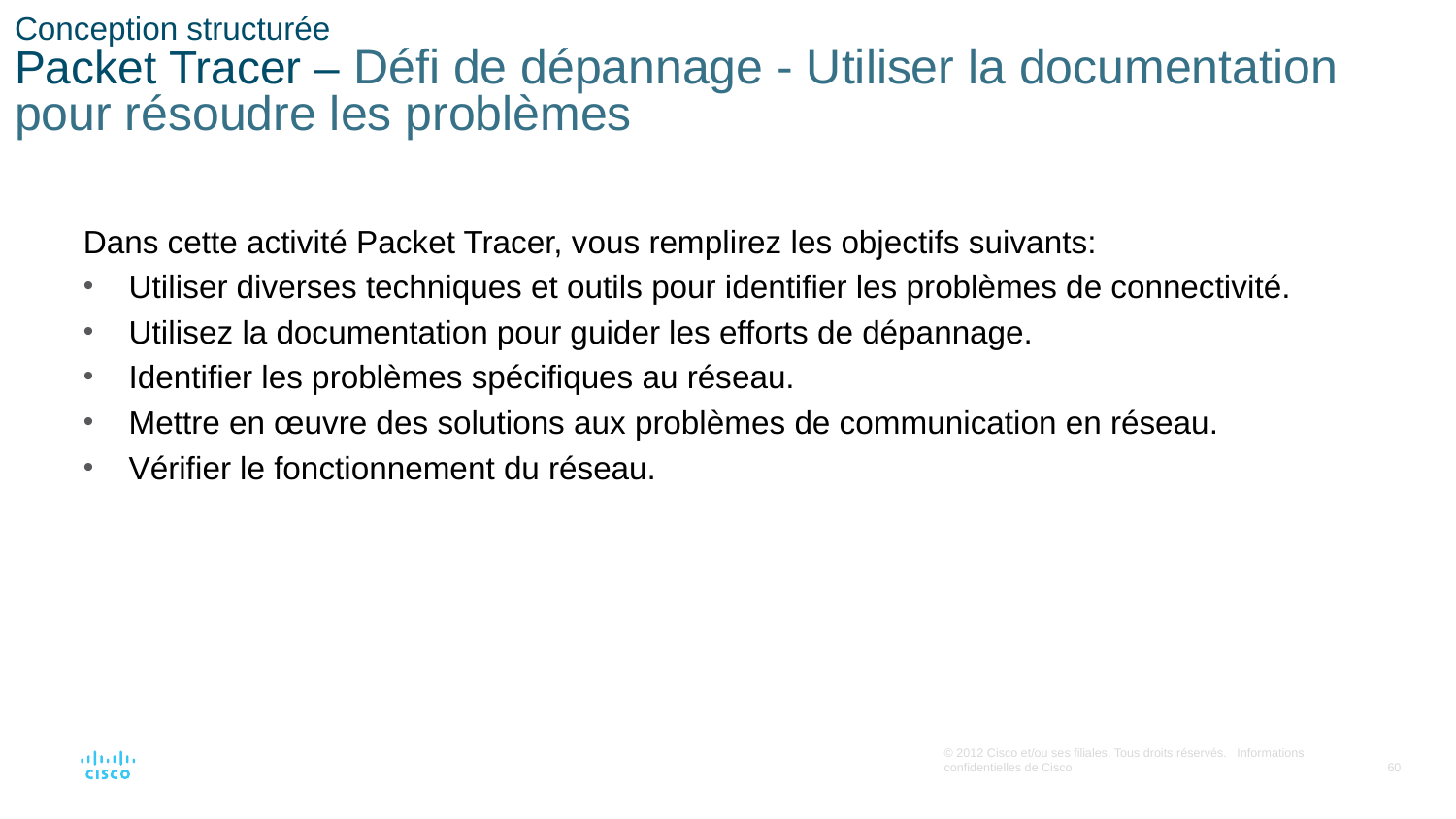

# Conception structurée Packet Tracer – Défi de dépannage - Utiliser la documentation pour résoudre les problèmes
Dans cette activité Packet Tracer, vous remplirez les objectifs suivants:
Utiliser diverses techniques et outils pour identifier les problèmes de connectivité.
Utilisez la documentation pour guider les efforts de dépannage.
Identifier les problèmes spécifiques au réseau.
Mettre en œuvre des solutions aux problèmes de communication en réseau.
Vérifier le fonctionnement du réseau.